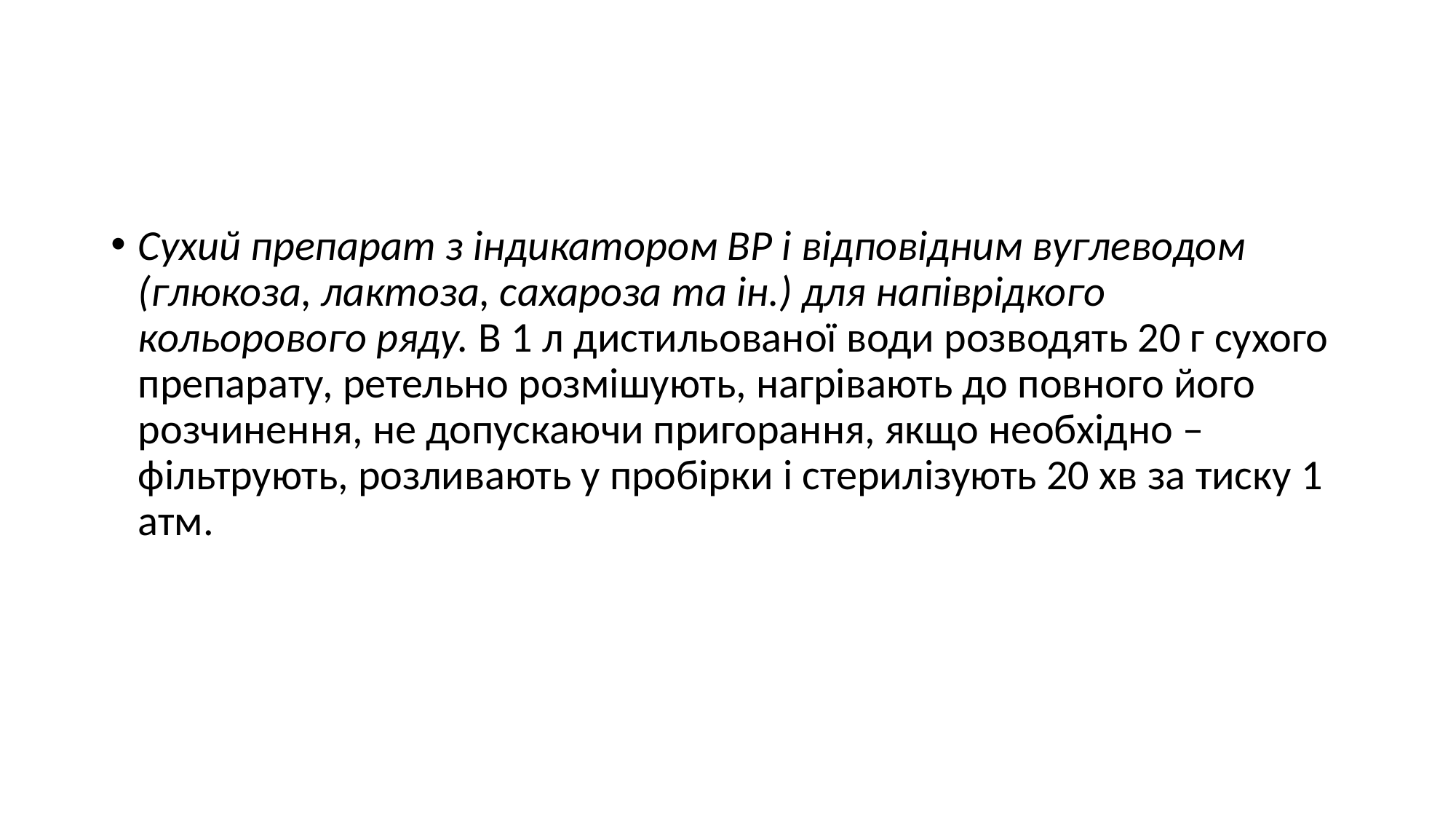

#
Сухий препарат з індикатором ВР і відповідним вуглеводом (глюкоза, лактоза, сахароза та ін.) для напіврідкого кольорового ряду. В 1 л дистильованої води розводять 20 г сухого препарату, ретельно розмішують, нагрівають до повного його розчинення, не допускаючи пригорання, якщо необхідно – фільтрують, розливають у пробірки і стерилізують 20 хв за тиску 1 атм.